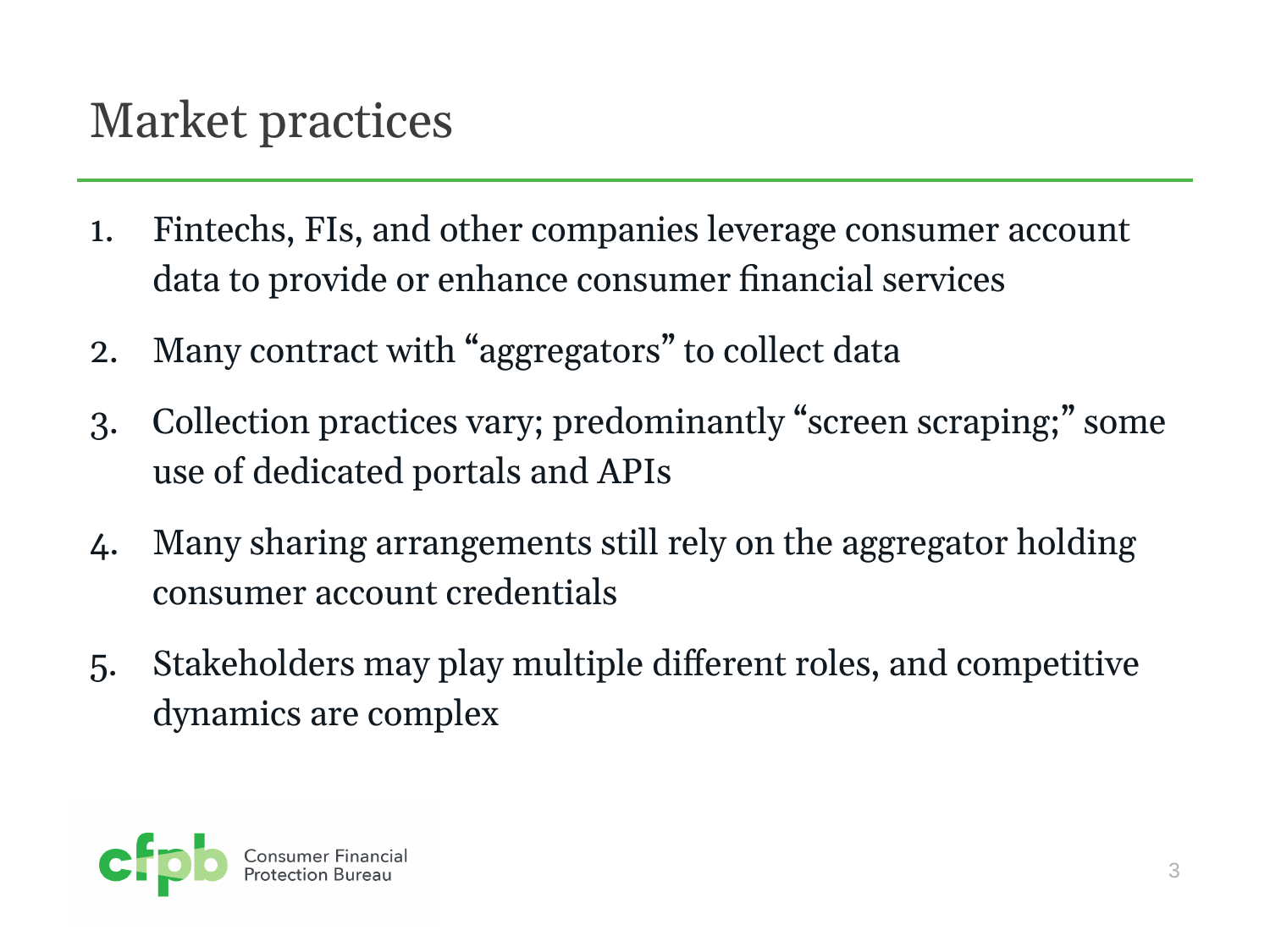

# Market practices
Fintechs, FIs, and other companies leverage consumer account data to provide or enhance consumer financial services
Many contract with “aggregators” to collect data
Collection practices vary; predominantly “screen scraping;” some use of dedicated portals and APIs
Many sharing arrangements still rely on the aggregator holding consumer account credentials
Stakeholders may play multiple different roles, and competitive dynamics are complex
3